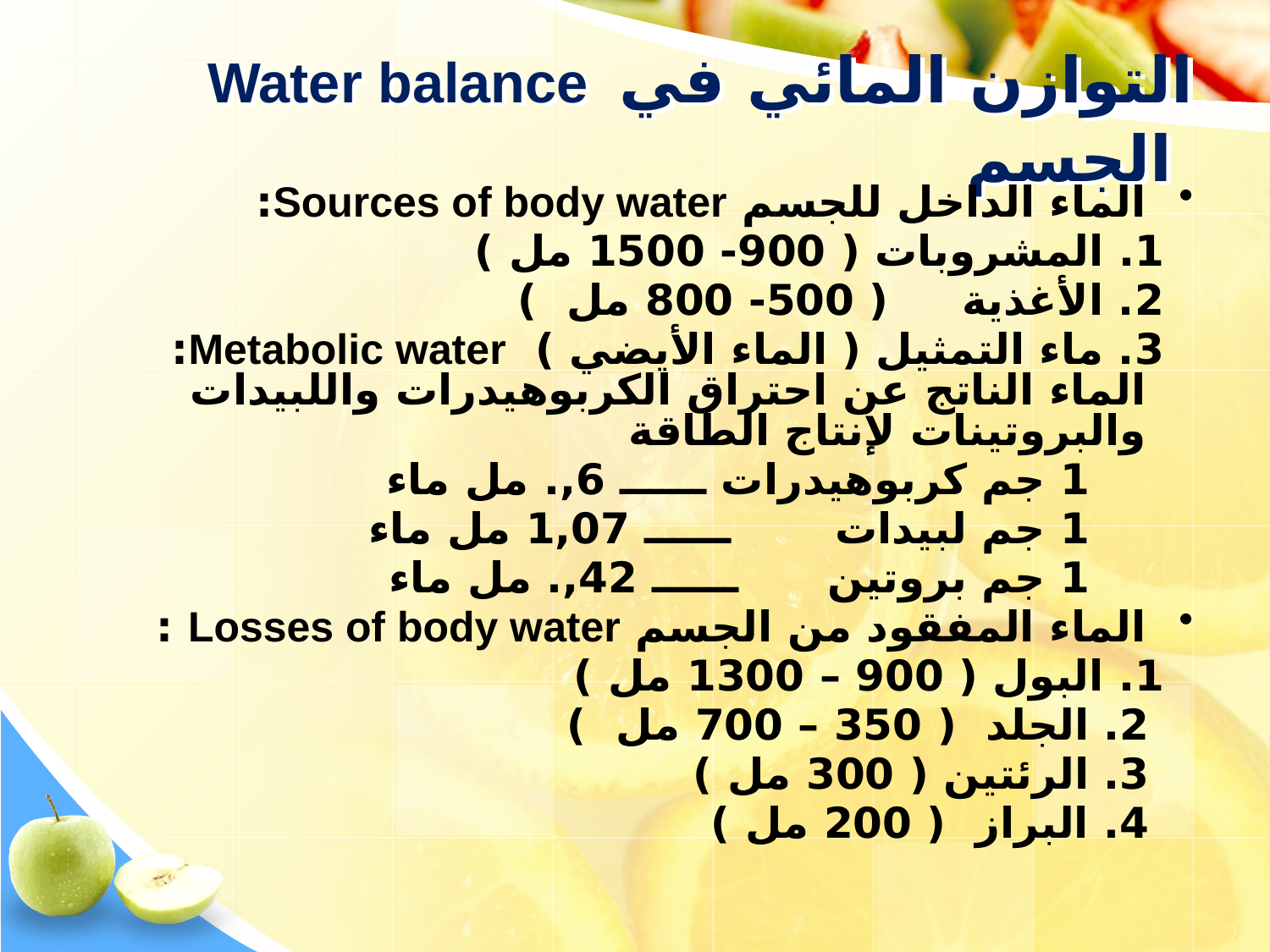

# Water balance  التوازن المائي في الجسم
الماء الداخل للجسم Sources of body water:
  1. المشروبات ( 900- 1500 مل )
  2. الأغذية     ( 500- 800 مل  )
  3. ماء التمثيل ( الماء الأيضي )  Metabolic water: الماء الناتج عن احتراق الكربوهيدرات واللبيدات والبروتينات لإنتاج الطاقة
       1 جم كربوهيدرات ــــــ 6,. مل ماء
       1 جم لبيدات       ــــــ 1,07 مل ماء
       1 جم بروتين      ــــــ 42,. مل ماء
الماء المفقود من الجسم Losses of body water :
  1. البول ( 900 – 1300 مل )
   2. الجلد  ( 350 – 700 مل  )
   3. الرئتين ( 300 مل )
   4. البراز  ( 200 مل )